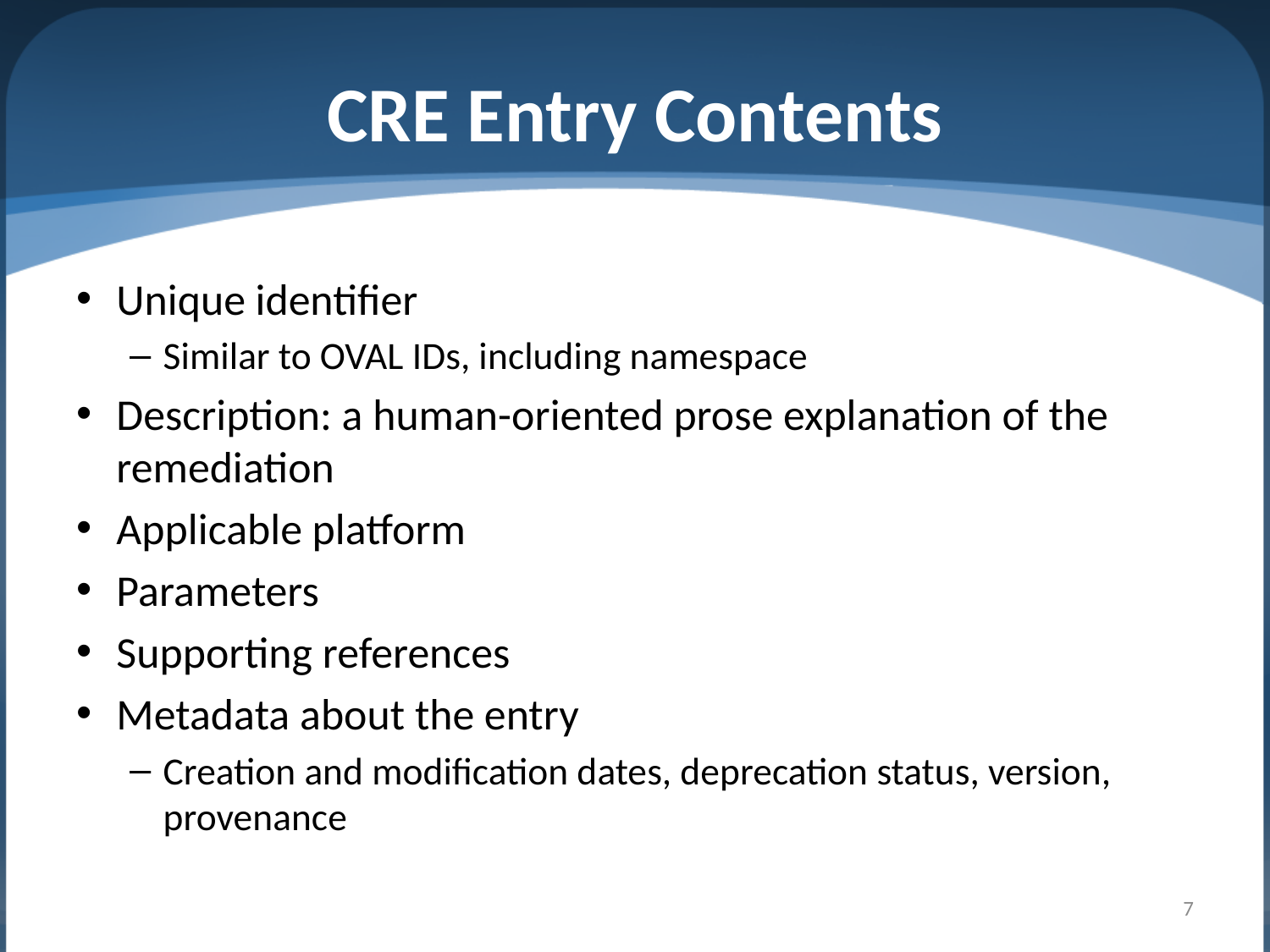

# CRE Entry Contents
Unique identifier
Similar to OVAL IDs, including namespace
Description: a human-oriented prose explanation of the remediation
Applicable platform
Parameters
Supporting references
Metadata about the entry
Creation and modification dates, deprecation status, version, provenance
7